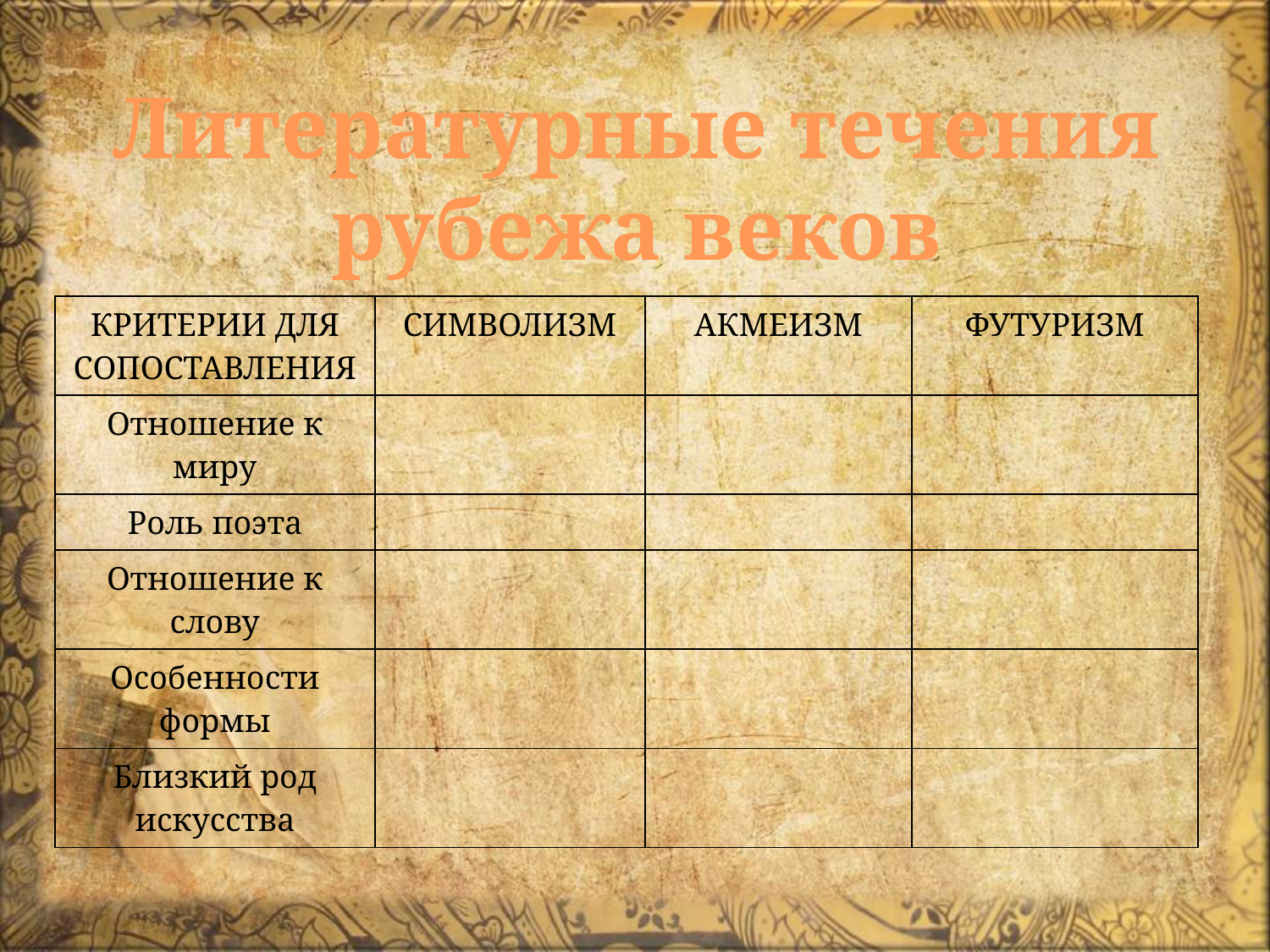

# Литературные течения рубежа веков
| КРИТЕРИИ ДЛЯ СОПОСТАВЛЕНИЯ | СИМВОЛИЗМ | АКМЕИЗМ | ФУТУРИЗМ |
| --- | --- | --- | --- |
| Отношение к миру |  |  |  |
| Роль поэта |  |  |  |
| Отношение к слову |  |  |  |
| Особенности формы |  |  |  |
| Близкий род искусства |  |  |  |